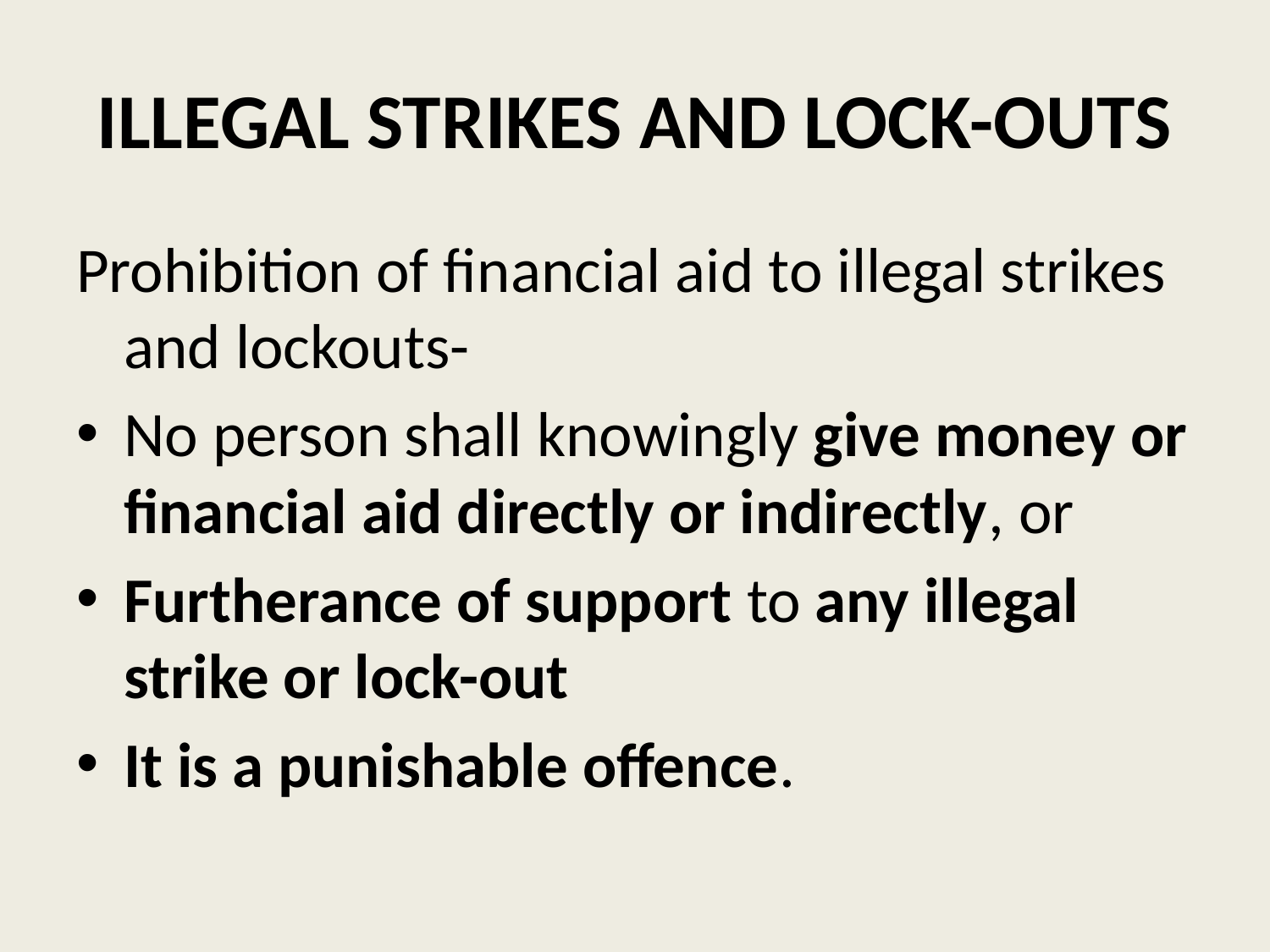

# ILLEGAL STRIKES AND LOCK-OUTS
Prohibition of financial aid to illegal strikes and lockouts-
No person shall knowingly give money or financial aid directly or indirectly, or
Furtherance of support to any illegal strike or lock-out
It is a punishable offence.